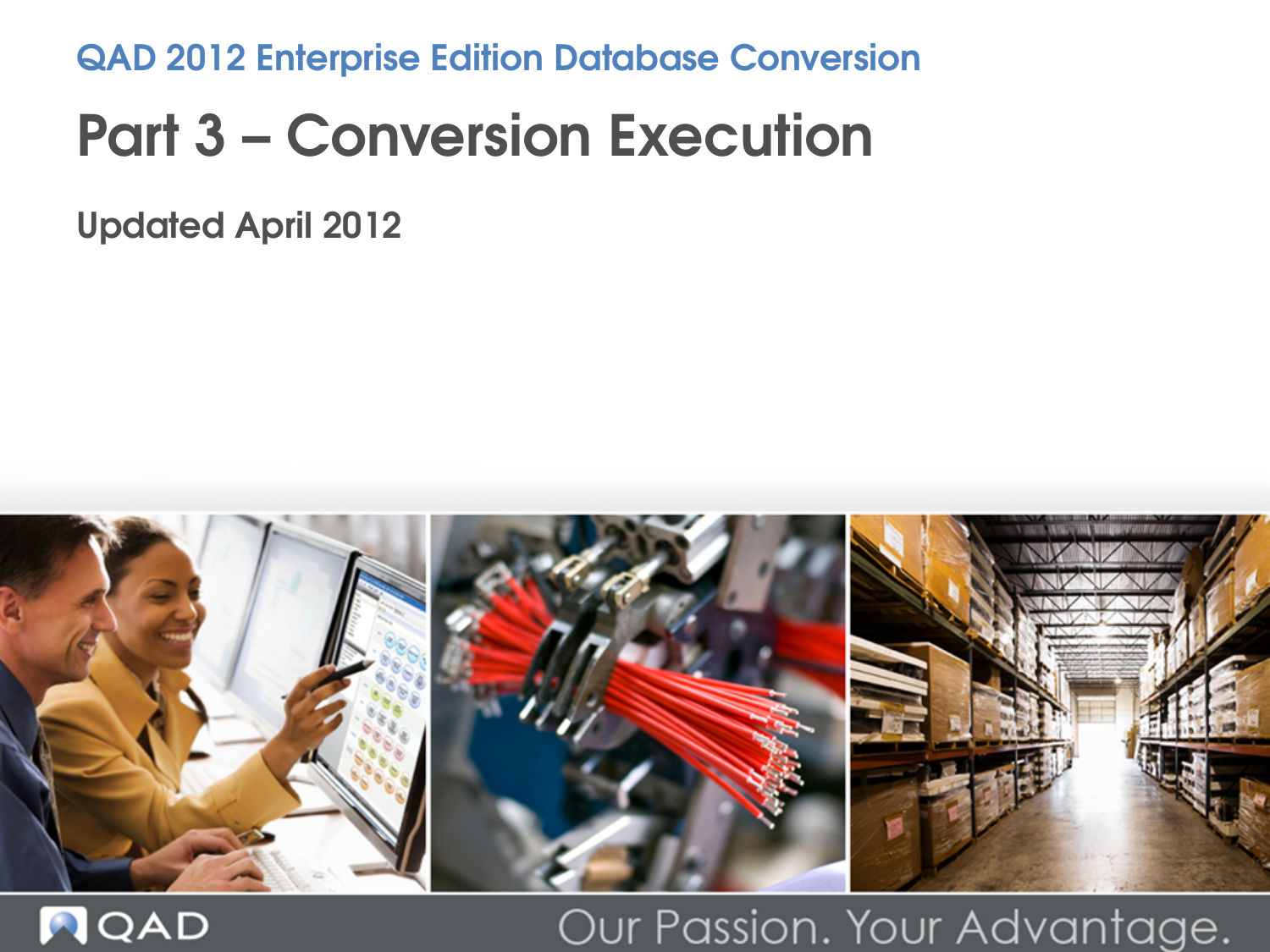

QAD 2012 Enterprise Edition Database Conversion
# Part 3 – Conversion Execution
Updated April 2012